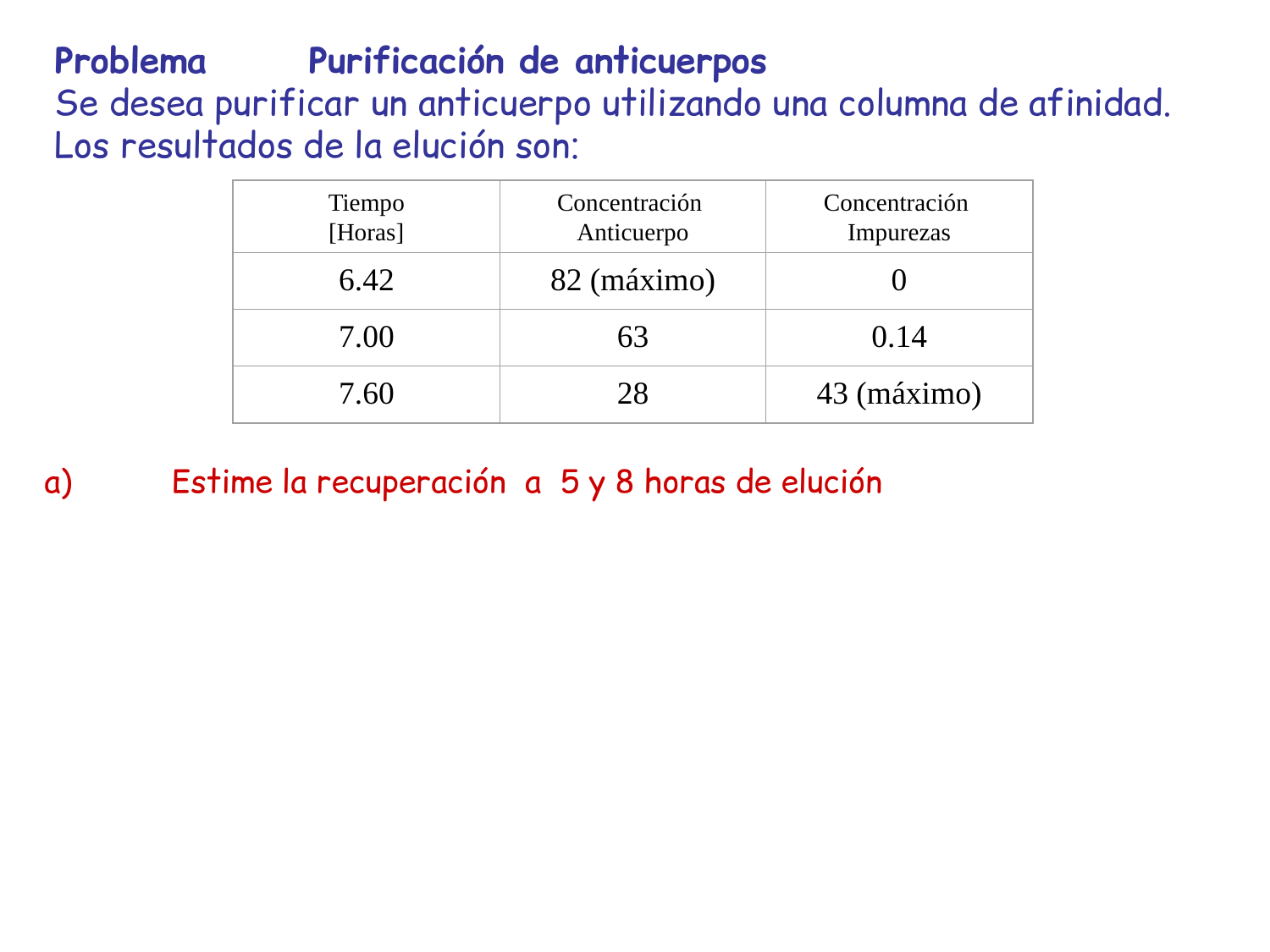

Problema 	Purificación de anticuerpos
Se desea purificar un anticuerpo utilizando una columna de afinidad. Los resultados de la elución son:

Tiempo
[Horas]

Concentración
Anticuerpo

Concentración
Impurezas

6.42

82 (máximo)

0

7.00

63

0.14

7.60

28

43 (máximo)

a)	Estime la recuperación  a  5 y 8 horas de elución